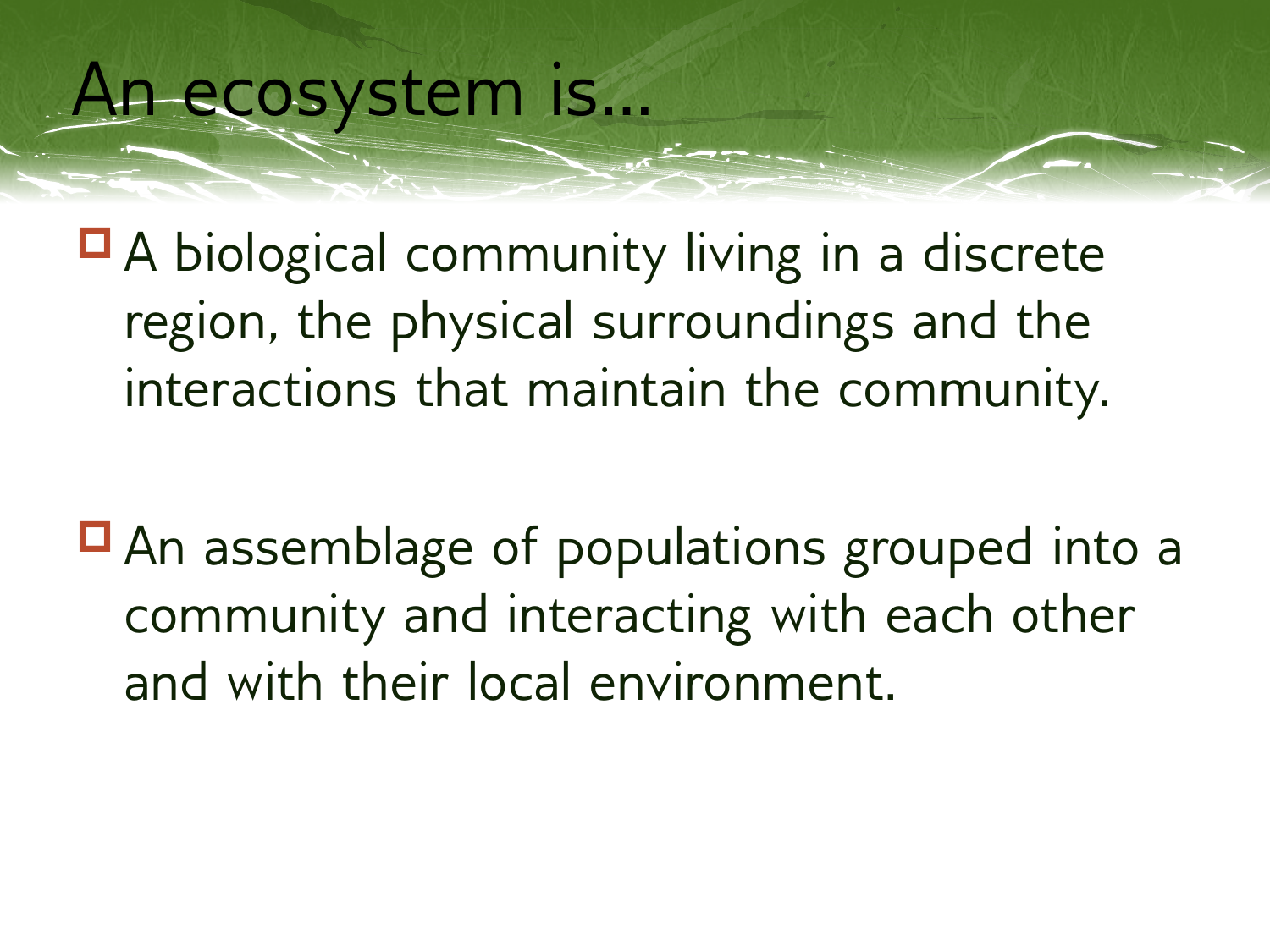

# An ecosystem is…
A biological community living in a discrete region, the physical surroundings and the interactions that maintain the community.

An assemblage of populations grouped into a community and interacting with each other and with their local environment.